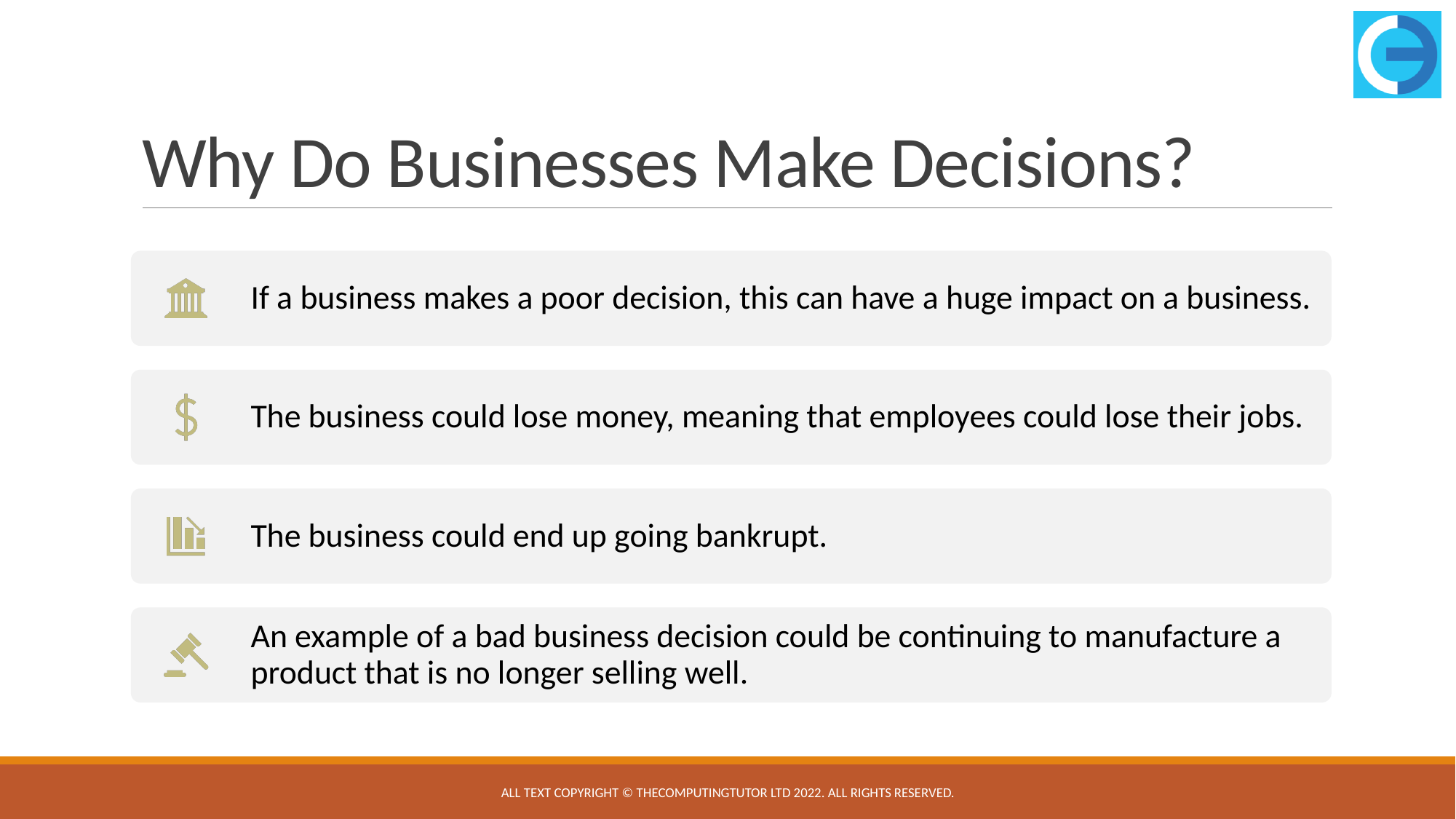

# Why Do Businesses Make Decisions?
If a business makes a poor decision, this can have a huge impact on a business.
The business could lose money, meaning that employees could lose their jobs.
The business could end up going bankrupt.
An example of a bad business decision could be continuing to manufacture a product that is no longer selling well.
All text copyright © TheComputingTutor Ltd 2022. All rights Reserved.